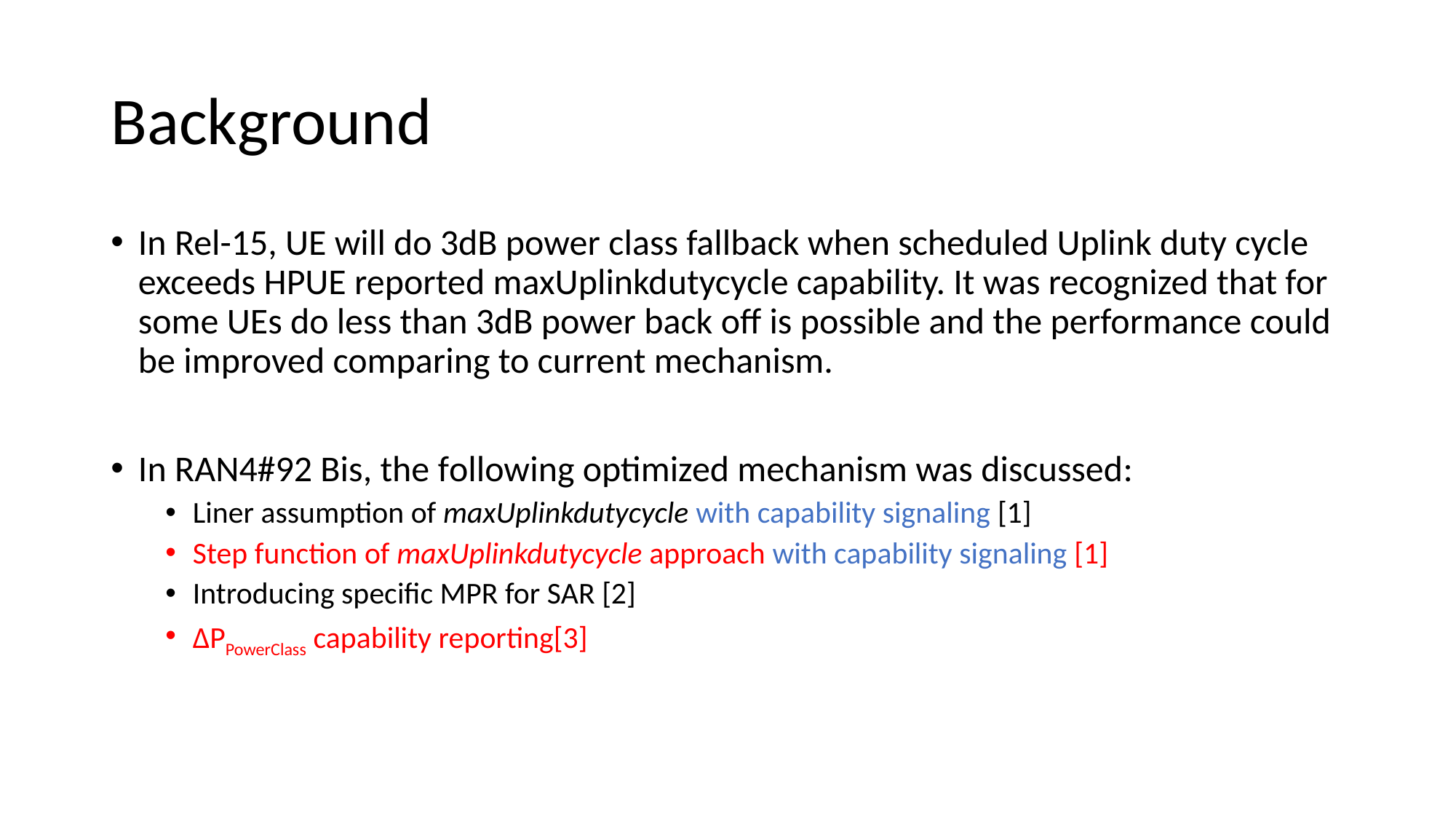

# Background
In Rel-15, UE will do 3dB power class fallback when scheduled Uplink duty cycle exceeds HPUE reported maxUplinkdutycycle capability. It was recognized that for some UEs do less than 3dB power back off is possible and the performance could be improved comparing to current mechanism.

In RAN4#92 Bis, the following optimized mechanism was discussed:
Liner assumption of maxUplinkdutycycle with capability signaling [1]
Step function of maxUplinkdutycycle approach with capability signaling [1]
Introducing specific MPR for SAR [2]
ΔPPowerClass capability reporting[3]